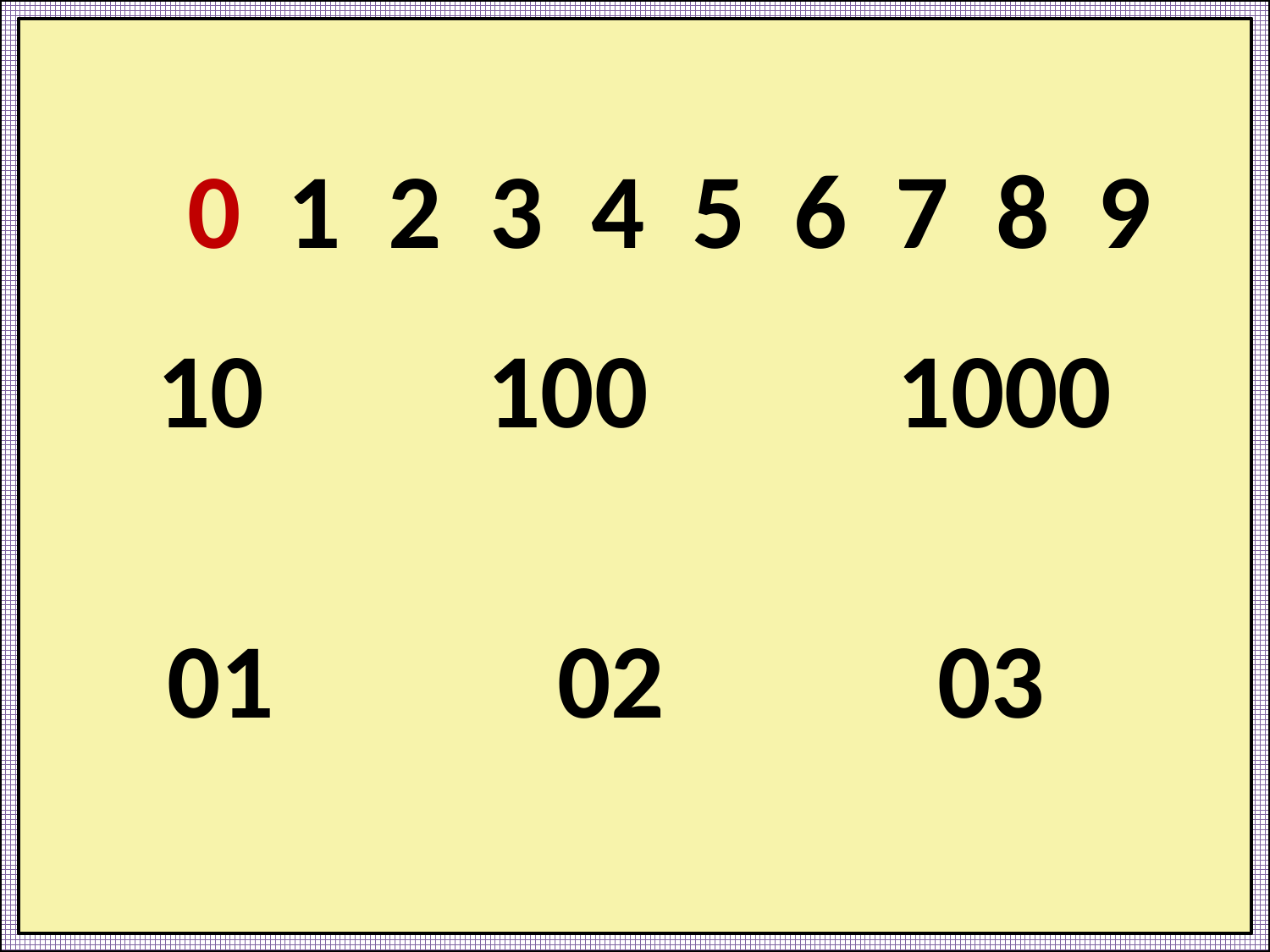

0
1  2  3  4  5  6  7  8  9
10
100
1000
01
02
03